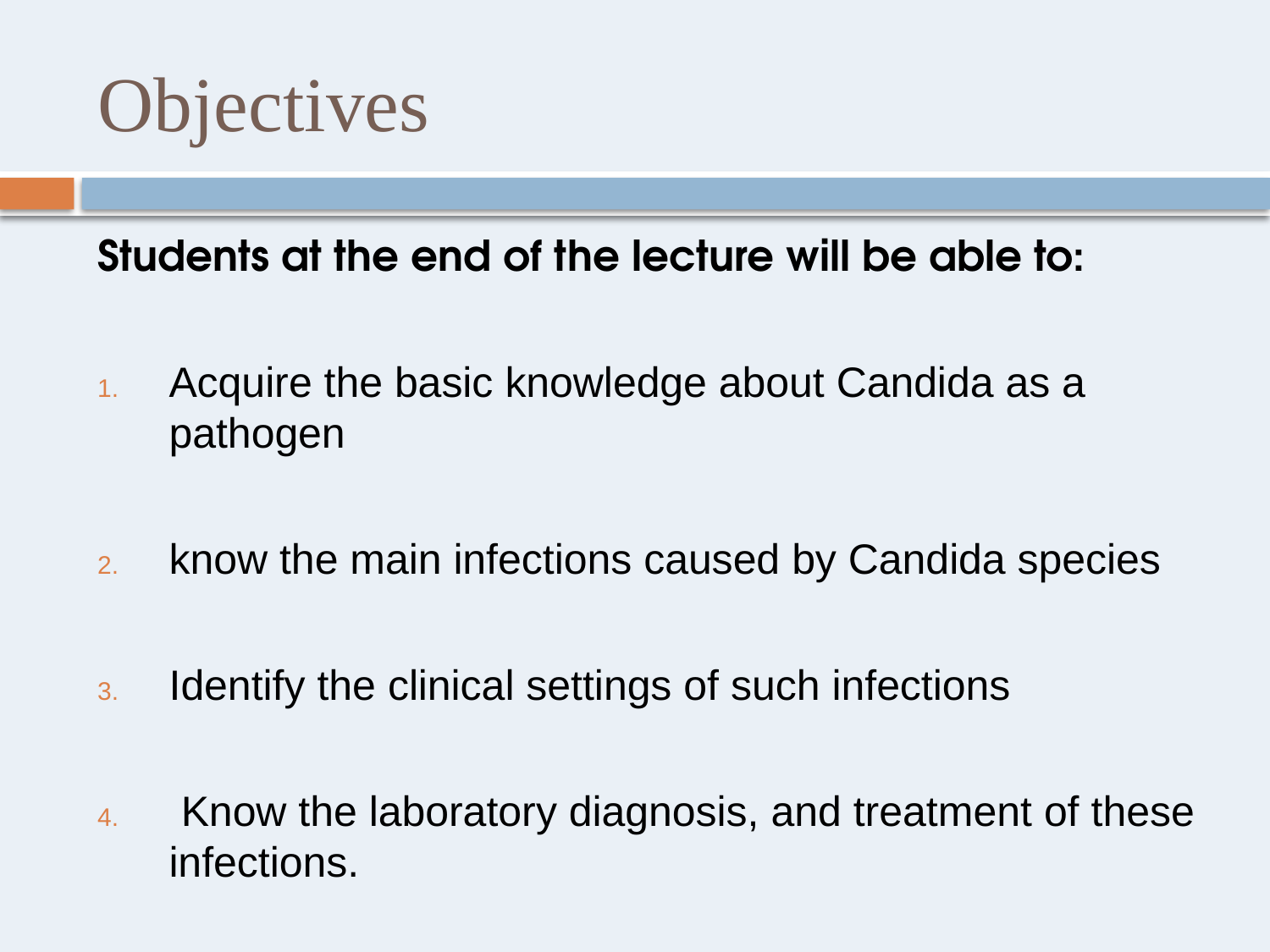

# Objectives
Students at the end of the lecture will be able to:

Acquire the basic knowledge about Candida as a pathogen

know the main infections caused by Candida species

Identify the clinical settings of such infections

 Know the laboratory diagnosis, and treatment of these infections.